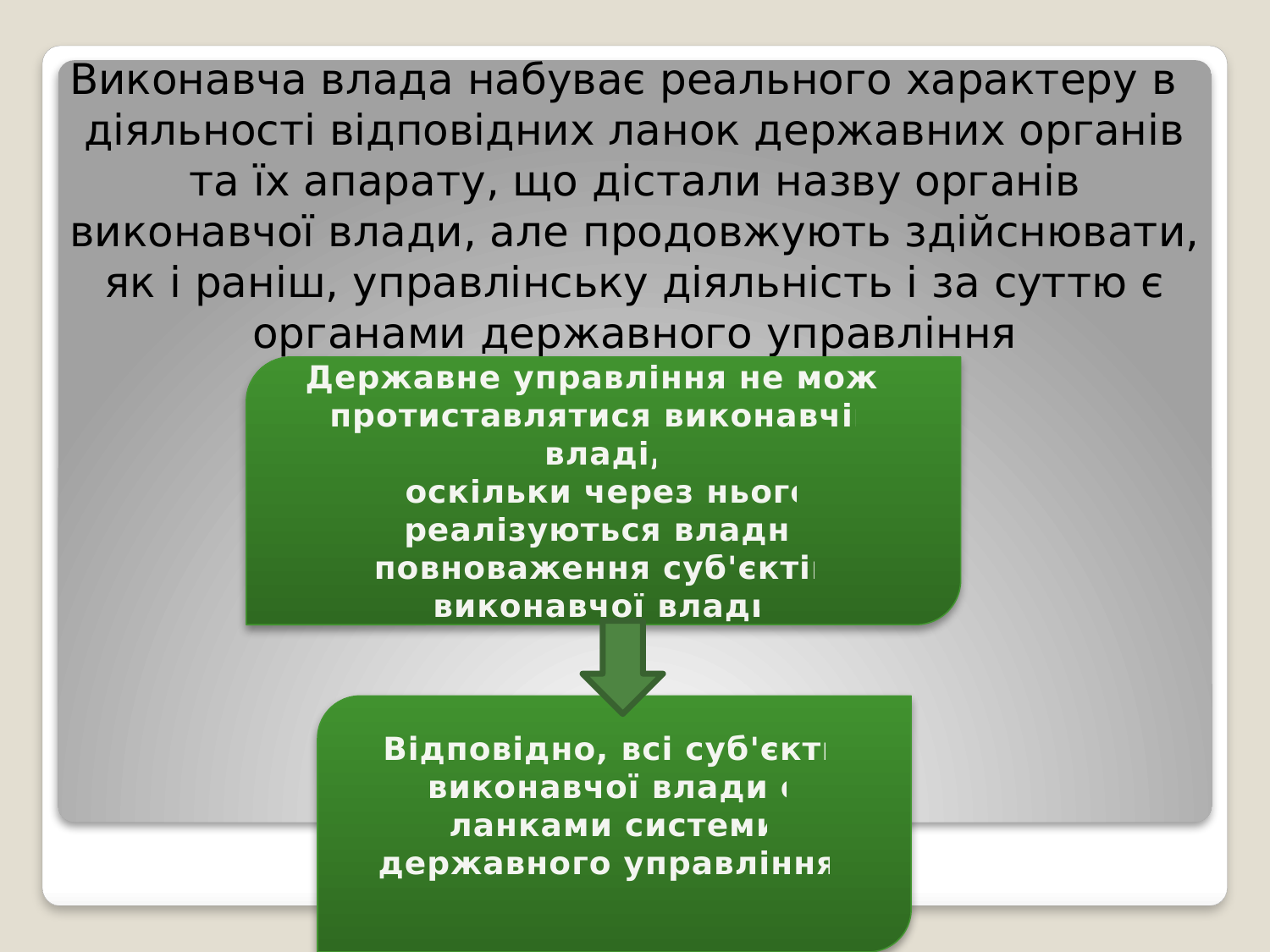

Виконавча влада набуває реального характеру в діяльності відповідних ланок державних органів та їх апарату, що дістали назву органів виконавчої влади, але продовжують здійснювати, як і раніш, управлінську діяльність і за суттю є органами державного управління
Державне управління не може протиставлятися виконавчій владі,
 оскільки через нього реалізуються владні повноваження суб'єктів виконавчої влади

#
Відповідно, всі суб'єкти виконавчої влади є ланками системи державного управління.